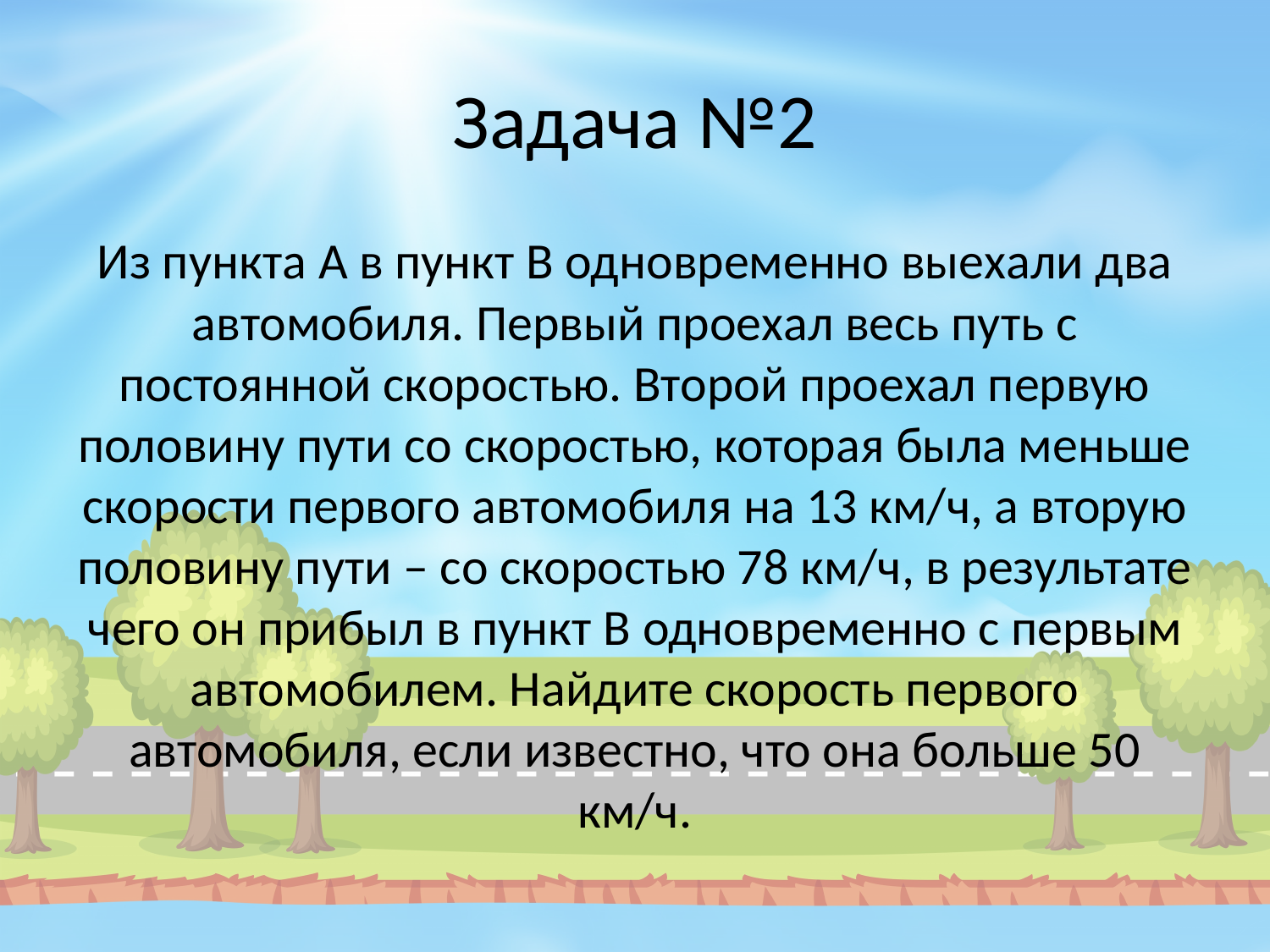

# Задача №2
Из пункта A в пункт B одновременно выехали два автомобиля. Первый проехал весь путь с постоянной скоростью. Второй проехал первую половину пути со скоростью, которая была меньше скорости первого автомобиля на 13 км/ч, а вторую половину пути – со скоростью 78 км/ч, в результате чего он прибыл в пункт B одновременно с первым автомобилем. Найдите скорость первого автомобиля, если известно, что она больше 50 км/ч.